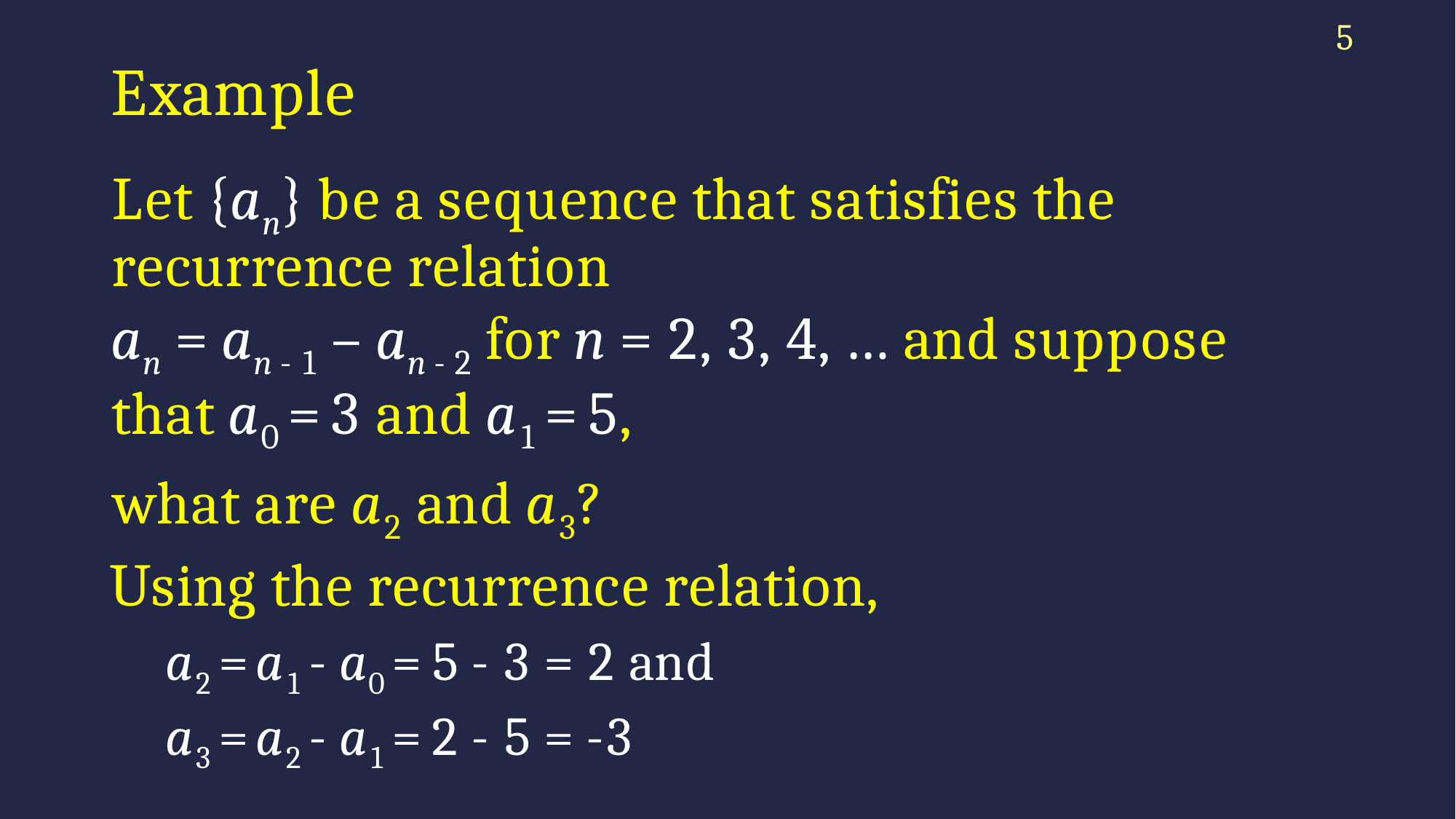

5
# Example
Let {an} be a sequence that satisfies the recurrence relation
an = an - 1 – an - 2 for n = 2, 3, 4, … and suppose that a0 = 3 and a1 = 5,
what are a2 and a3?
Using the recurrence relation,
a2 = a1 - a0 = 5 - 3 = 2 and
a3 = a2 - a1 = 2 - 5 = -3